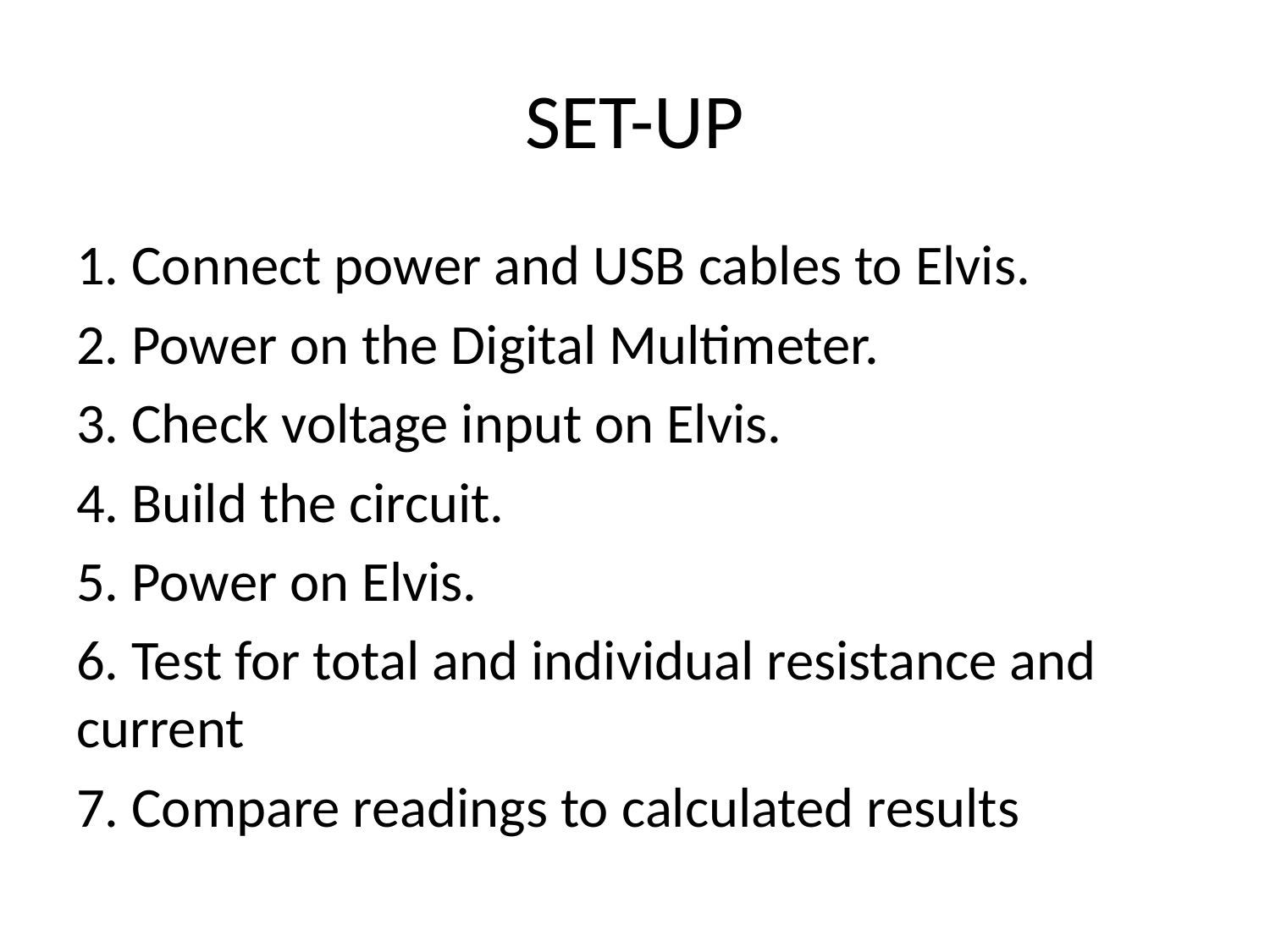

# SET-UP
1. Connect power and USB cables to Elvis.
2. Power on the Digital Multimeter.
3. Check voltage input on Elvis.
4. Build the circuit.
5. Power on Elvis.
6. Test for total and individual resistance and current
7. Compare readings to calculated results